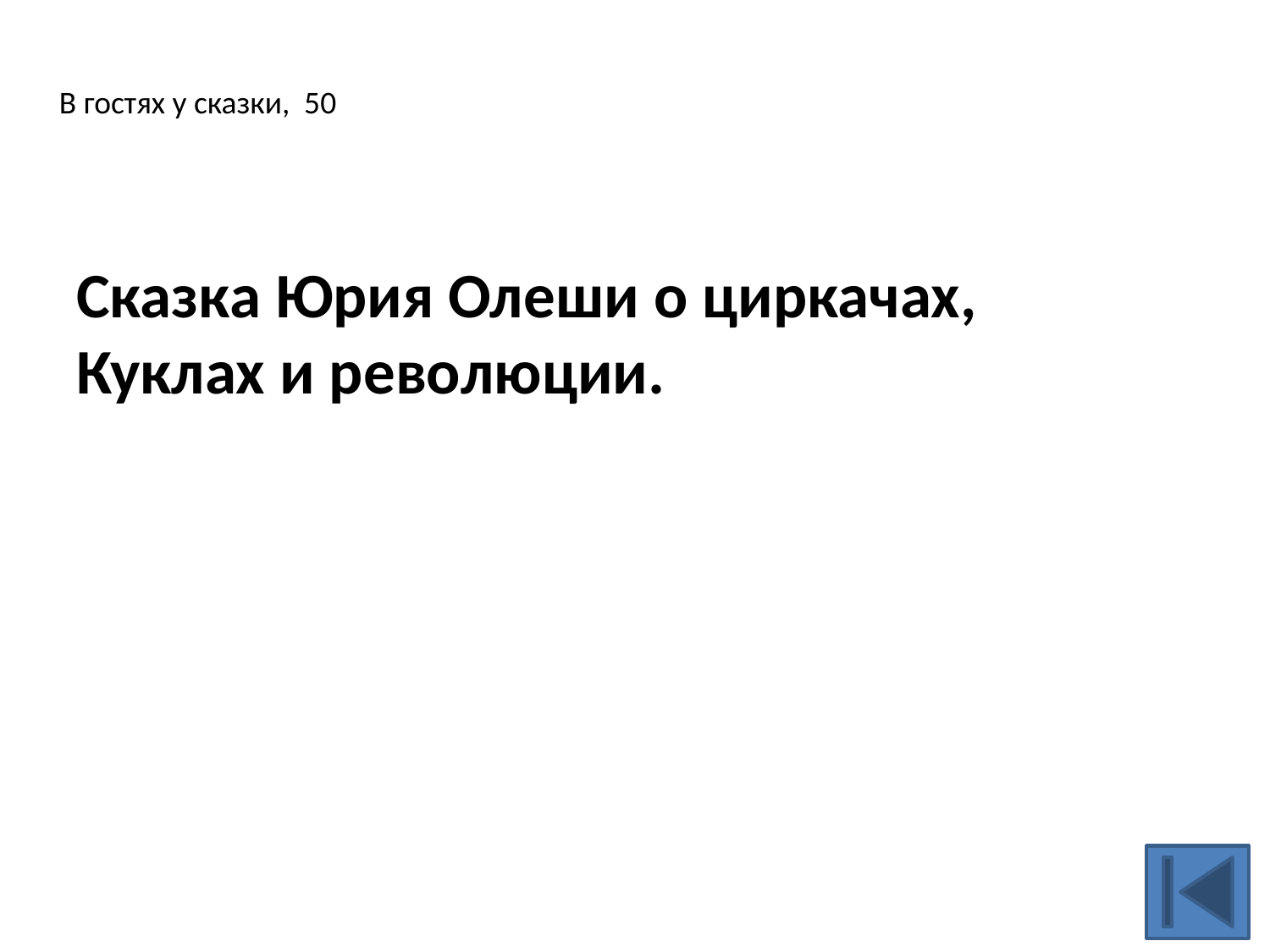

В гостях у сказки,  50
Сказка Юрия Олеши о циркачах,
Куклах и революции.